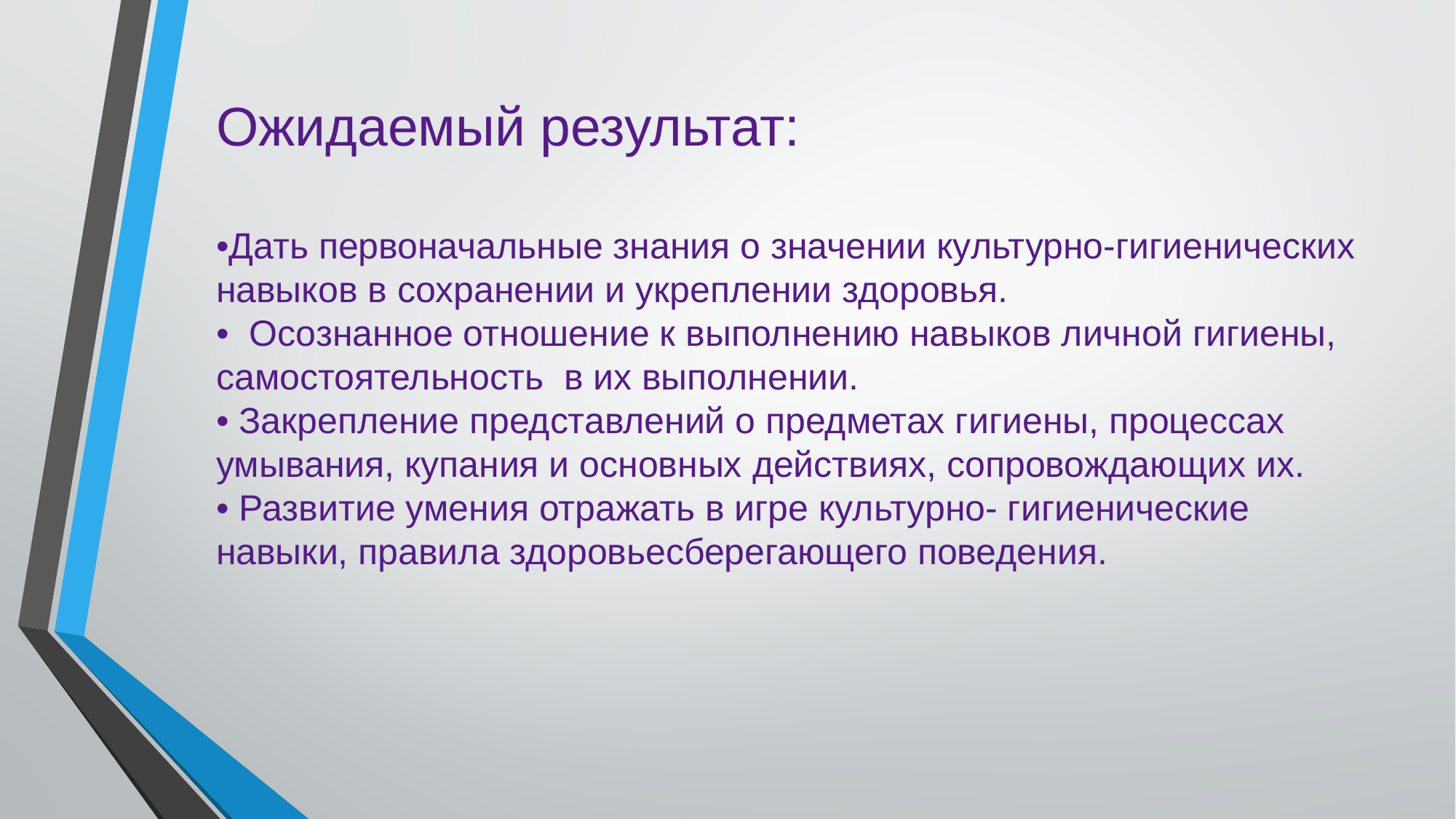

Ожидаемый результат:

•Дать первоначальные знания о значении культурно-гигиенических навыков в сохранении и укреплении здоровья.
•  Осознанное отношение к выполнению навыков личной гигиены, самостоятельность  в их выполнении.
• Закрепление представлений о предметах гигиены, процессах
умывания, купания и основных действиях, сопровождающих их.
• Развитие умения отражать в игре культурно- гигиенические навыки, правила здоровьесберегающего поведения.